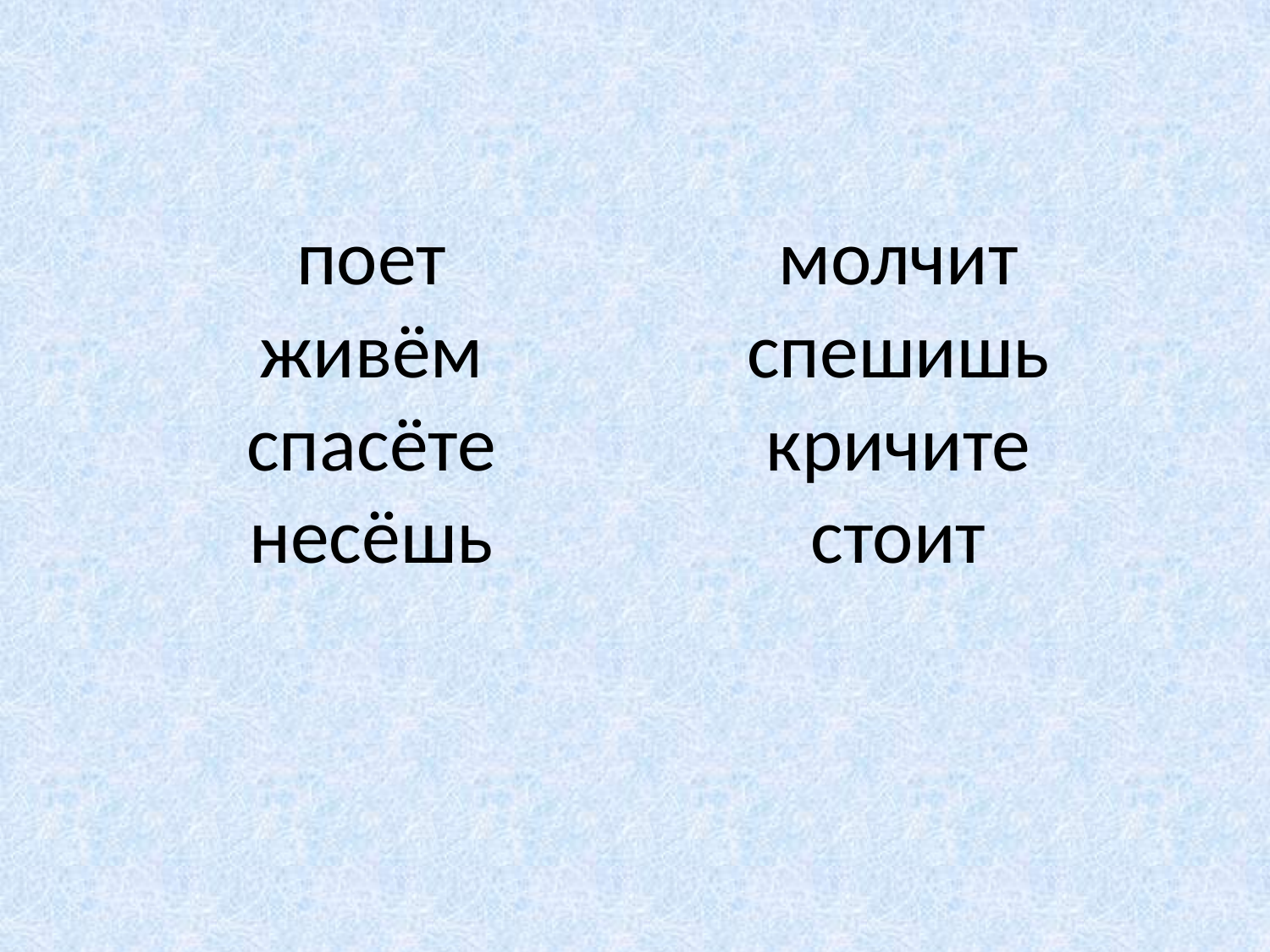

# поет живём спасёте несёшь молчит спешишь кричите стоит